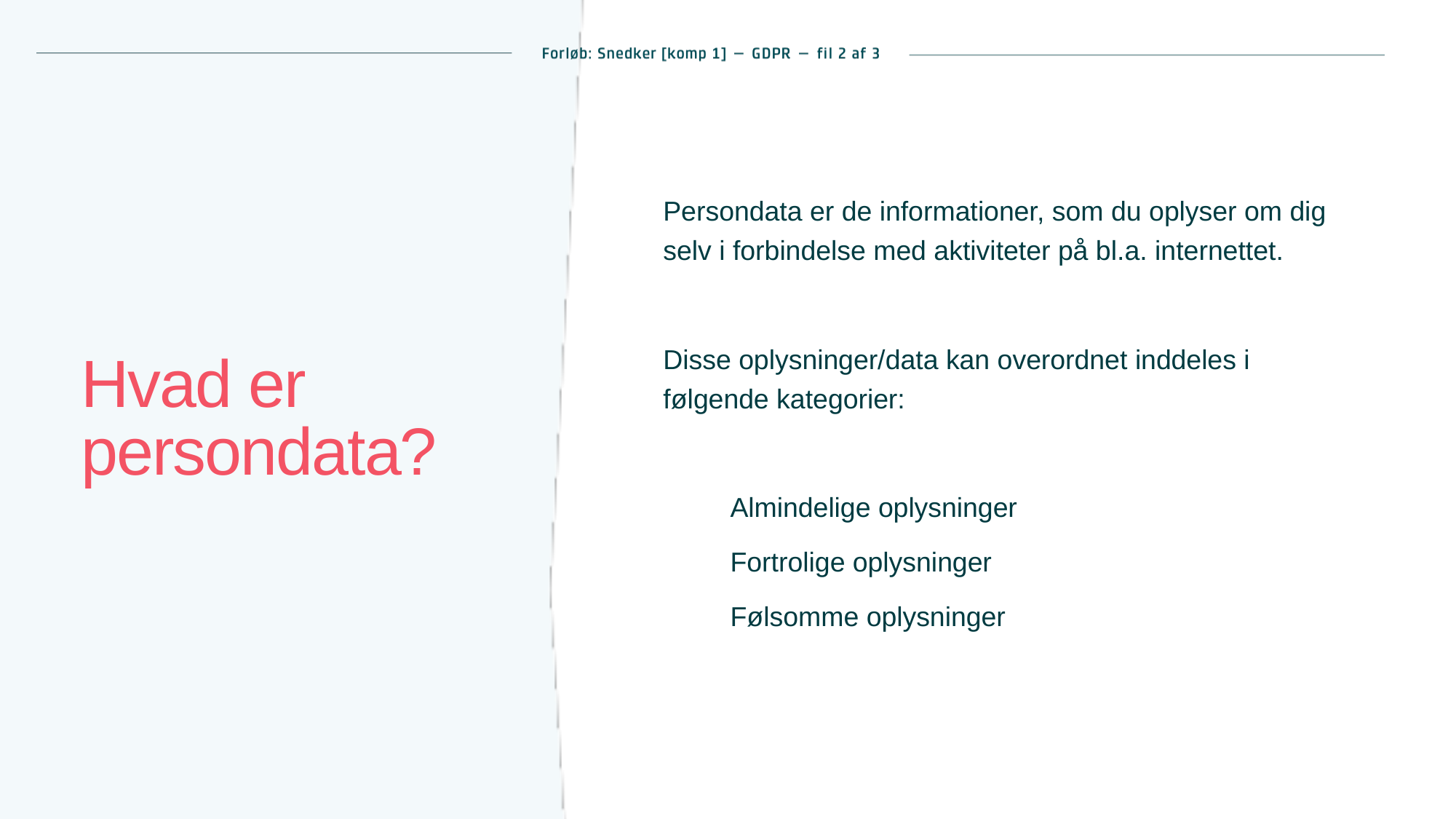

Persondata er de informationer, som du oplyser om dig selv i forbindelse med aktiviteter på bl.a. internettet.

Disse oplysninger/data kan overordnet inddeles i
følgende kategorier:

Almindelige oplysninger
Fortrolige oplysninger
Følsomme oplysninger
# Hvad er persondata?
2